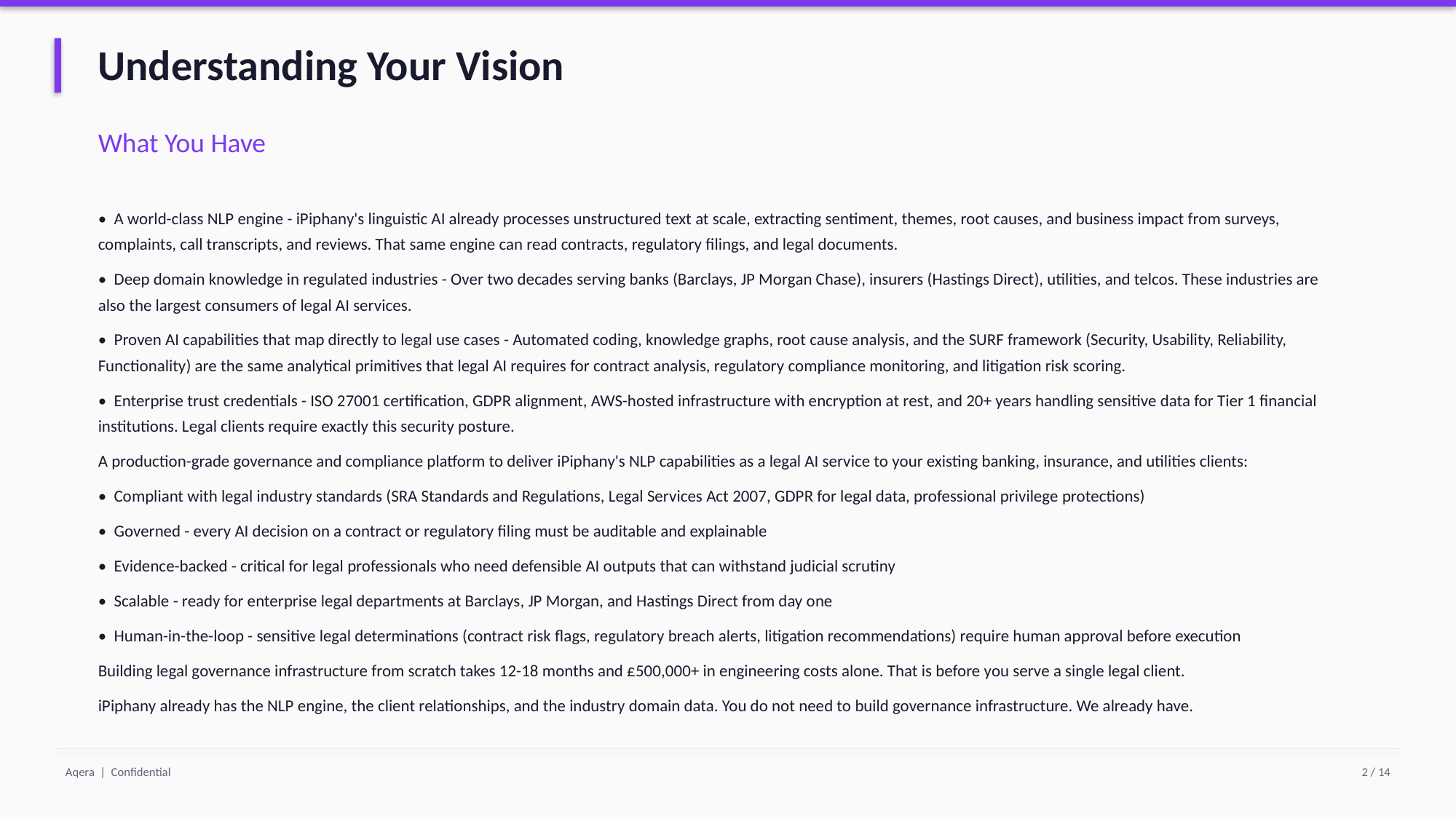

Understanding Your Vision

What You Have
•  A world-class NLP engine - iPiphany's linguistic AI already processes unstructured text at scale, extracting sentiment, themes, root causes, and business impact from surveys, complaints, call transcripts, and reviews. That same engine can read contracts, regulatory filings, and legal documents.
•  Deep domain knowledge in regulated industries - Over two decades serving banks (Barclays, JP Morgan Chase), insurers (Hastings Direct), utilities, and telcos. These industries are also the largest consumers of legal AI services.
•  Proven AI capabilities that map directly to legal use cases - Automated coding, knowledge graphs, root cause analysis, and the SURF framework (Security, Usability, Reliability, Functionality) are the same analytical primitives that legal AI requires for contract analysis, regulatory compliance monitoring, and litigation risk scoring.
•  Enterprise trust credentials - ISO 27001 certification, GDPR alignment, AWS-hosted infrastructure with encryption at rest, and 20+ years handling sensitive data for Tier 1 financial institutions. Legal clients require exactly this security posture.
A production-grade governance and compliance platform to deliver iPiphany's NLP capabilities as a legal AI service to your existing banking, insurance, and utilities clients:
•  Compliant with legal industry standards (SRA Standards and Regulations, Legal Services Act 2007, GDPR for legal data, professional privilege protections)
•  Governed - every AI decision on a contract or regulatory filing must be auditable and explainable
•  Evidence-backed - critical for legal professionals who need defensible AI outputs that can withstand judicial scrutiny
•  Scalable - ready for enterprise legal departments at Barclays, JP Morgan, and Hastings Direct from day one
•  Human-in-the-loop - sensitive legal determinations (contract risk flags, regulatory breach alerts, litigation recommendations) require human approval before execution
Building legal governance infrastructure from scratch takes 12-18 months and £500,000+ in engineering costs alone. That is before you serve a single legal client.
iPiphany already has the NLP engine, the client relationships, and the industry domain data. You do not need to build governance infrastructure. We already have.

Aqera  |  Confidential
2 / 14